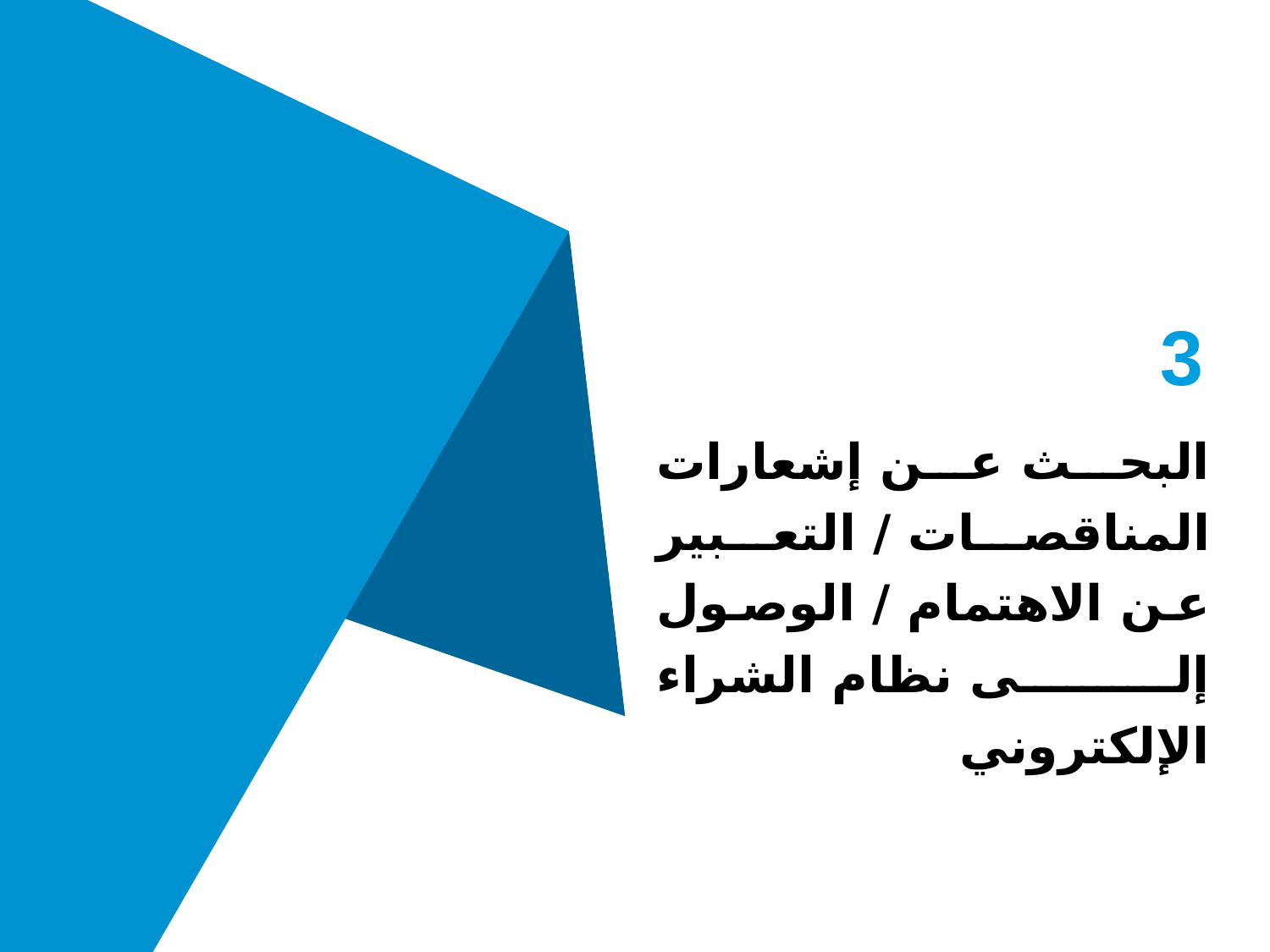

3
# البحث عن إشعارات المناقصات / التعبير عن الاهتمام / الوصول إلى نظام الشراء الإلكتروني